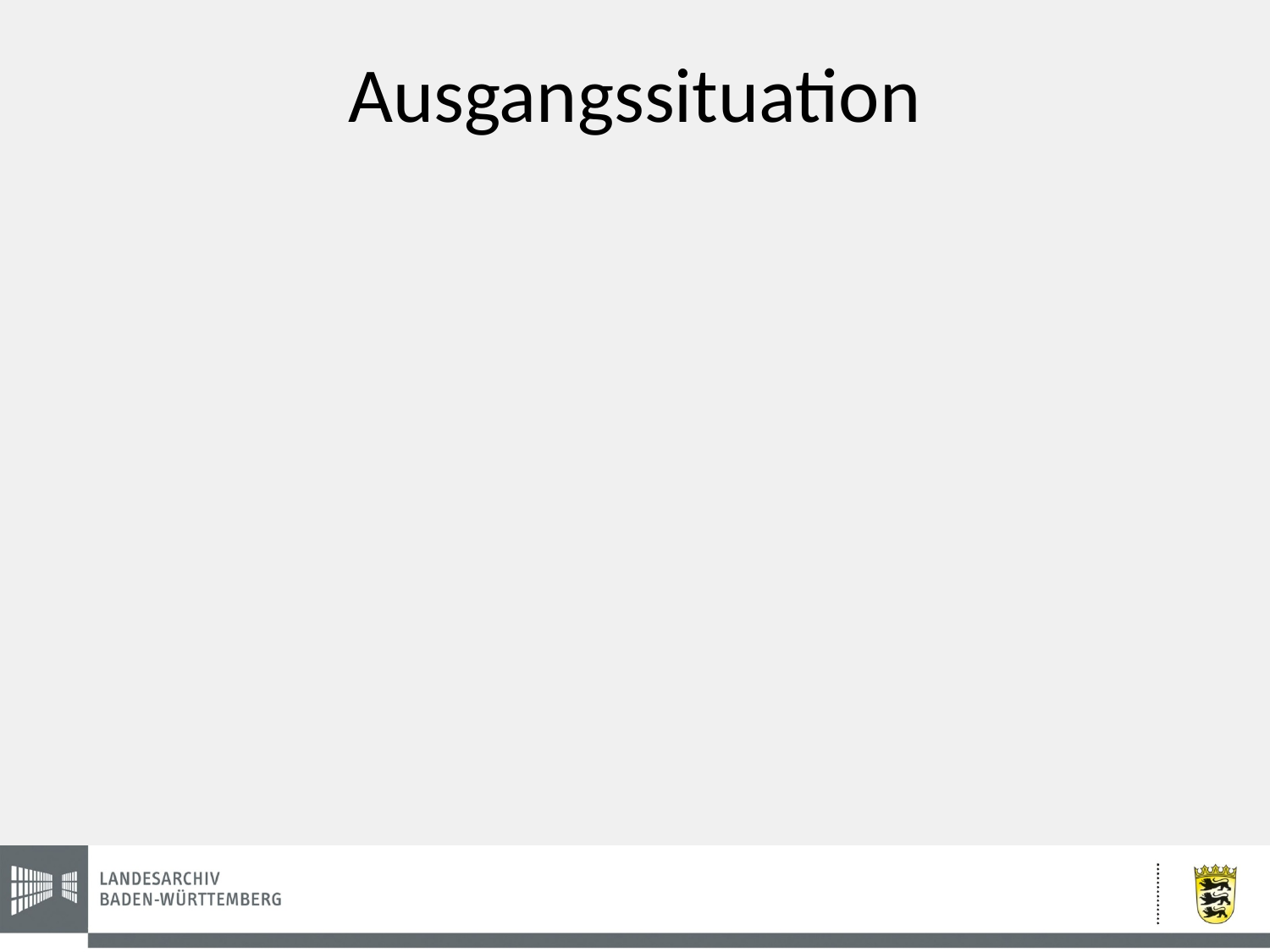

# Ausgangssituation
Fast keine Erschließung mit Normdaten im Archivbereich
Bislang vier Archive (meist „Spezial-Archive“)
Teilweise sogar Entwicklung ohne Indexbegriffe zu erschließen
Oftmals improvisierte Lösungen bei der Erschließung